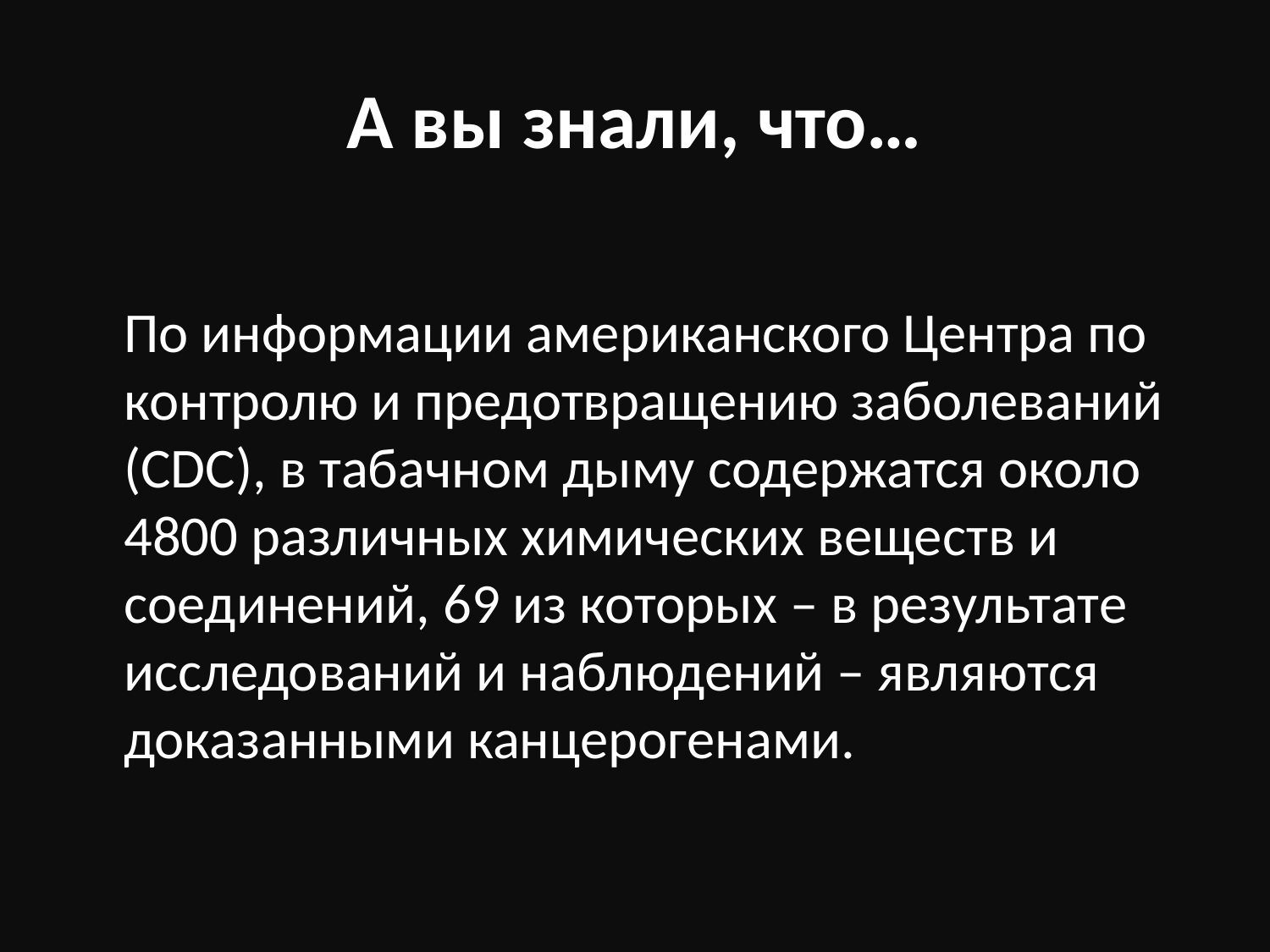

# А вы знали, что…
По информации американского Центра по контролю и предотвращению заболеваний  (CDC), в табачном дыму содержатся около 4800 различных химических веществ и соединений, 69 из которых – в результате исследований и наблюдений – являются доказанными канцерогенами.